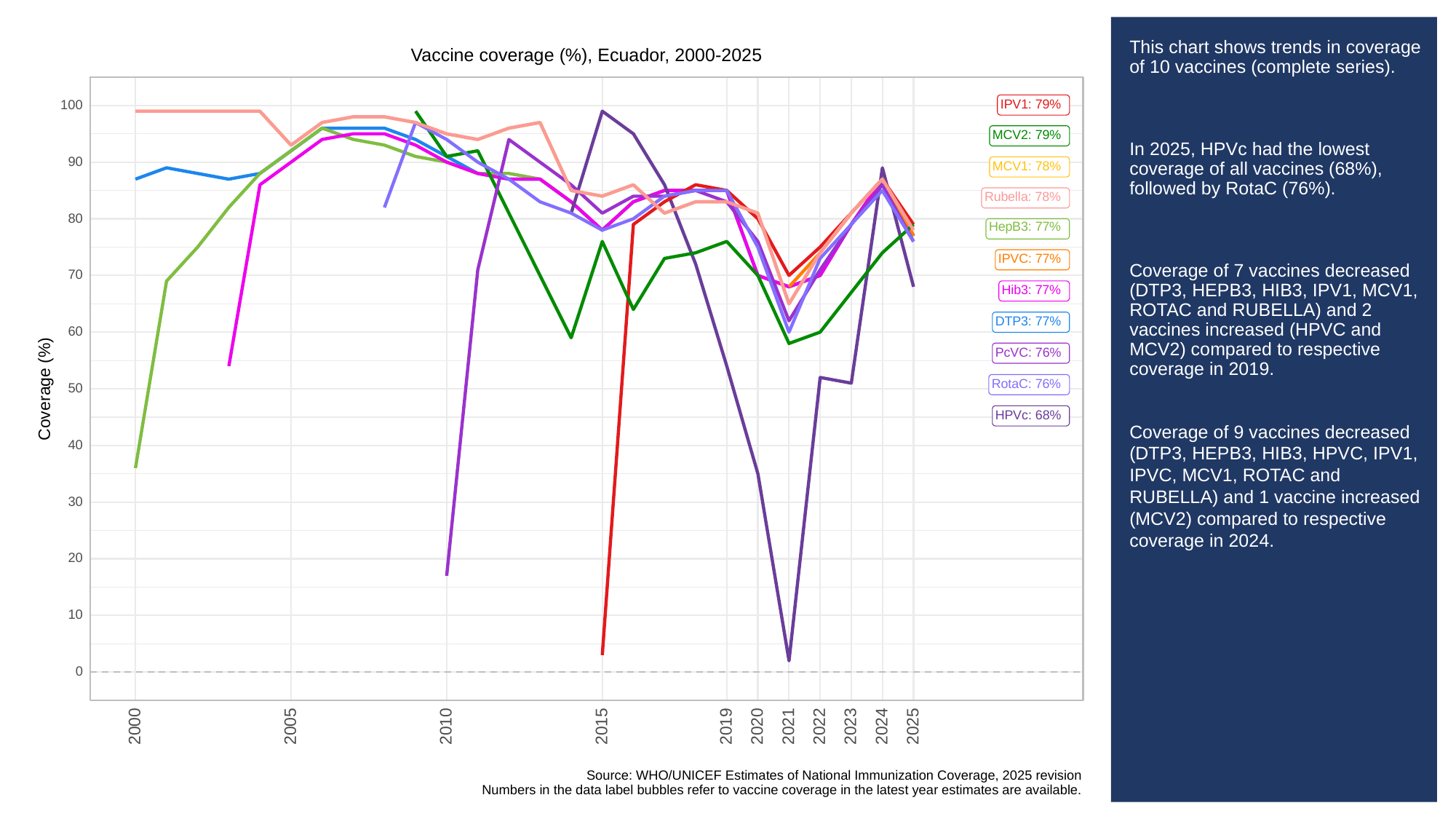

# This chart shows trends in coverage of 10 vaccines (complete series).

In 2025, HPVc had the lowest coverage of all vaccines (68%), followed by RotaC (76%).

Coverage of 7 vaccines decreased (DTP3, HEPB3, HIB3, IPV1, MCV1, ROTAC and RUBELLA) and 2 vaccines increased (HPVC and MCV2) compared to respective coverage in 2019.

Coverage of 9 vaccines decreased (DTP3, HEPB3, HIB3, HPVC, IPV1, IPVC, MCV1, ROTAC and RUBELLA) and 1 vaccine increased (MCV2) compared to respective coverage in 2024.

Vaccine coverage (%), Ecuador, 2000-2025

IPV1: 79%
100

MCV2: 79%

90
MCV1: 78%

Rubella: 78%

80

HepB3: 77%

IPVC: 77%
70

Hib3: 77%

DTP3: 77%
60

PcVC: 76%

RotaC: 76%
Coverage (%)
50

HPVc: 68%

40

30

20

10

0

2023
2000
2005
2010
2015
2019
2020
2021
2022
2024
2025
Source: WHO/UNICEF Estimates of National Immunization Coverage, 2025 revision
Numbers in the data label bubbles refer to vaccine coverage in the latest year estimates are available.